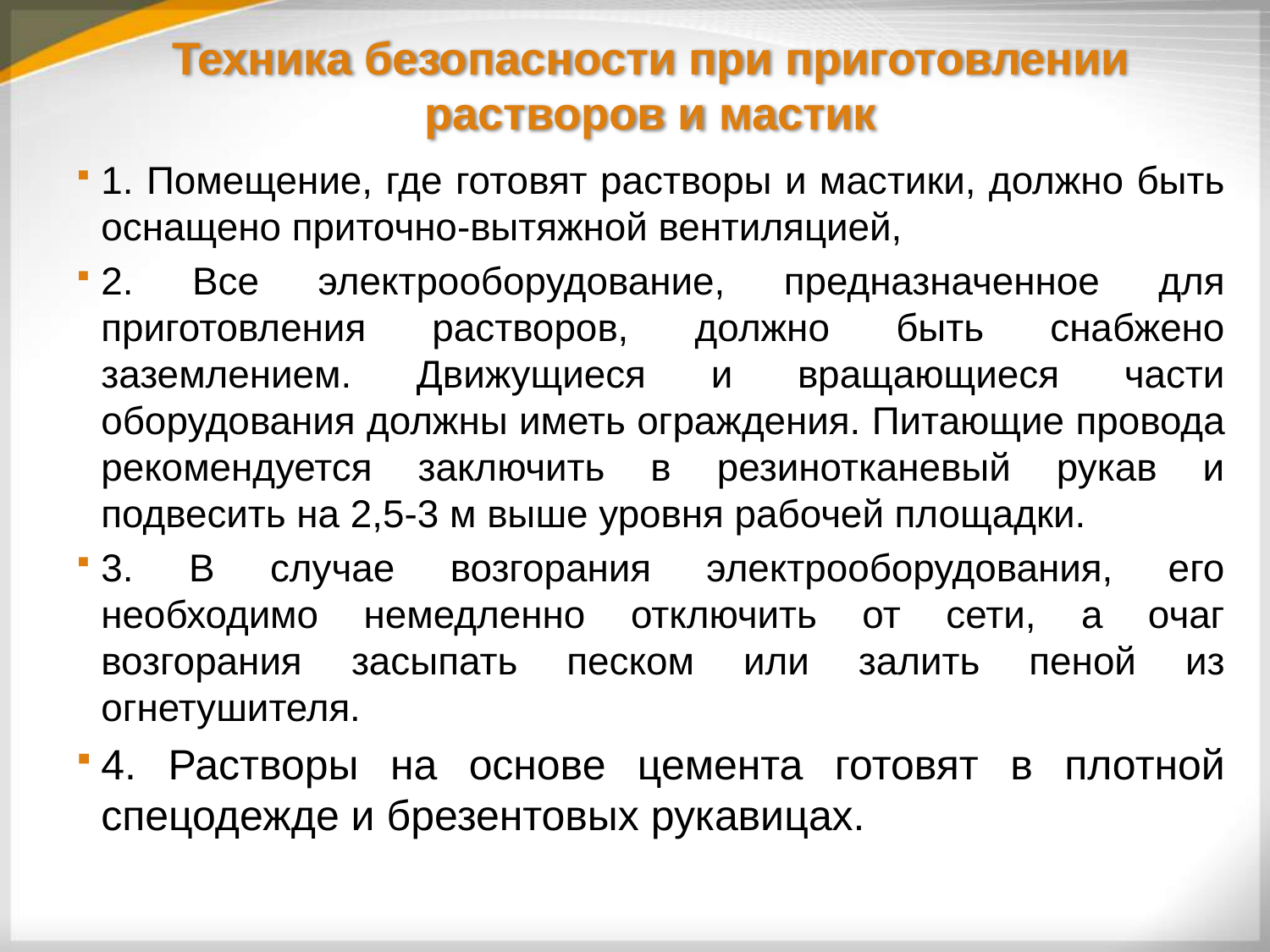

# Техника безопасности при приготовлении растворов и мастик
1. Помещение, где готовят растворы и мастики, должно быть оснащено приточно-вытяжной вентиляцией,
2. Все электрооборудование, предназначенное для приготовления растворов, должно быть снабжено заземлением. Движущиеся и вращающиеся части оборудования должны иметь ограждения. Питающие провода рекомендуется заключить в резинотканевый рукав и подвесить на 2,5-3 м выше уровня рабочей площадки.
3. В случае возгорания электрооборудования, его необходимо немедленно отключить от сети, а очаг возгорания засыпать песком или залить пеной из огнетушителя.
4. Растворы на основе цемента готовят в плотной спецодежде и брезентовых рукавицах.
4